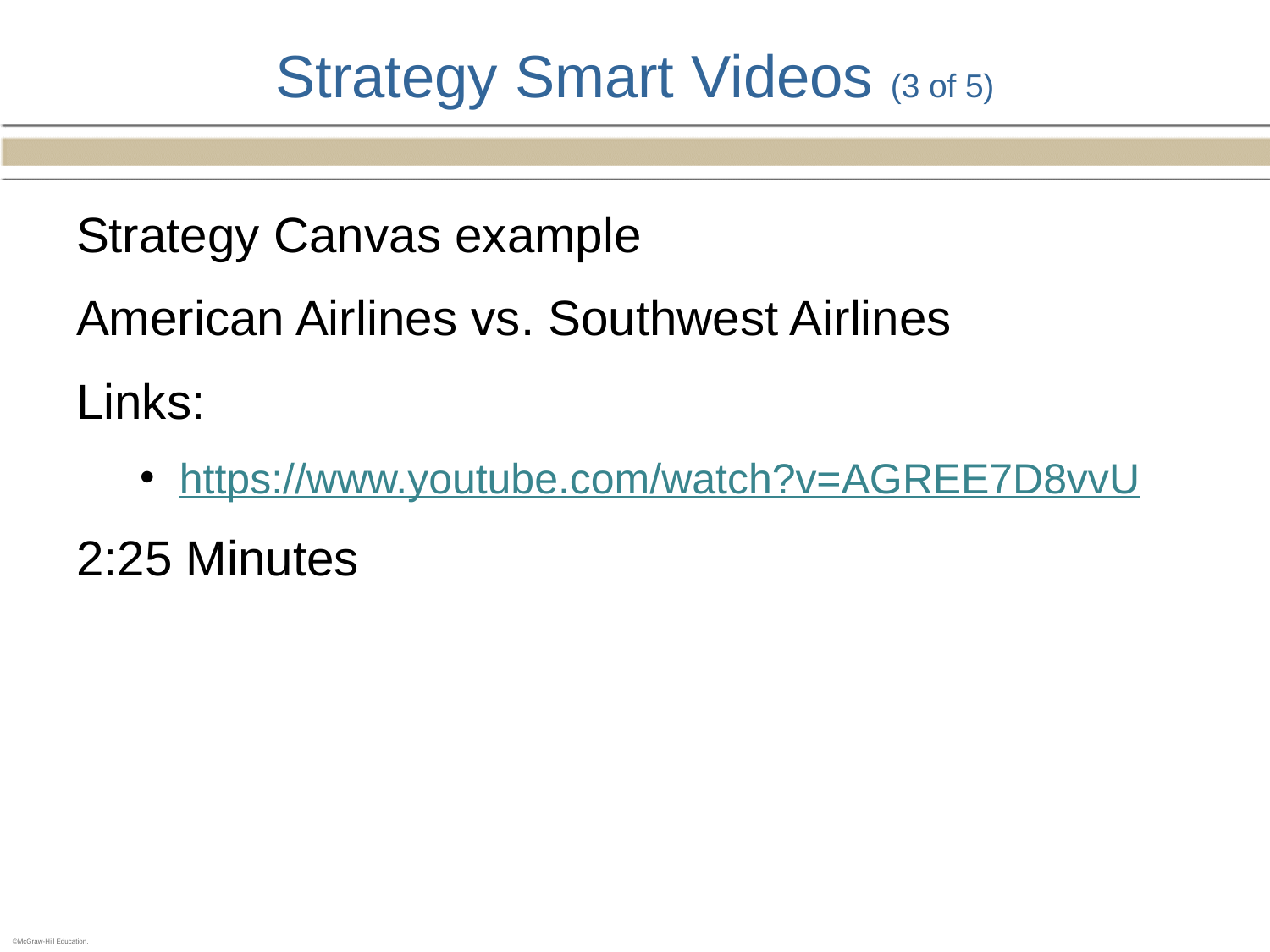

# Strategy Smart Videos (3 of 5)
Strategy Canvas example
American Airlines vs. Southwest Airlines
Links:
https://www.youtube.com/watch?v=AGREE7D8vvU
2:25 Minutes